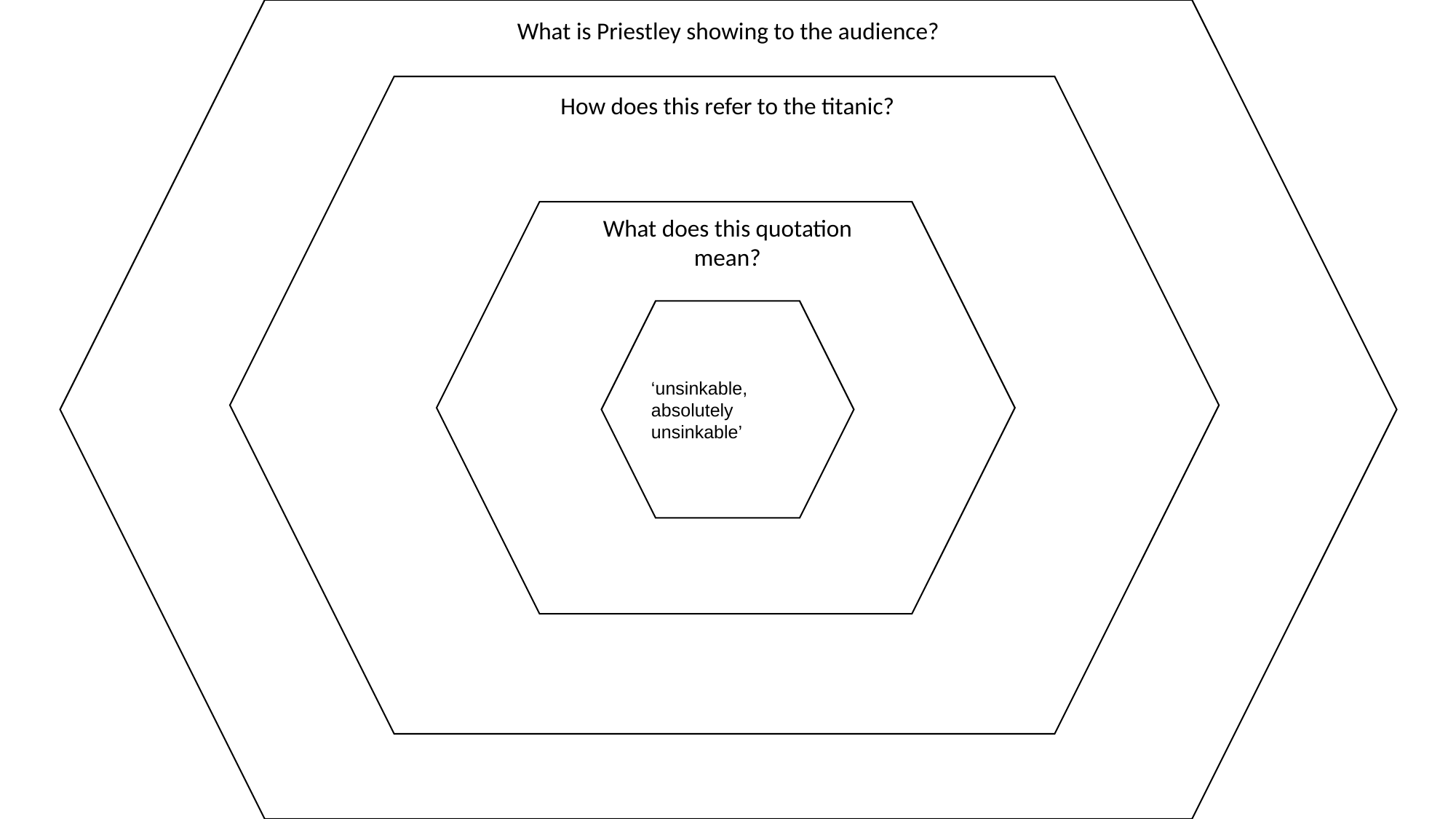

What is Priestley showing to the audience?

How does this refer to the titanic?

What does this quotation mean?
‘unsinkable, absolutely unsinkable’